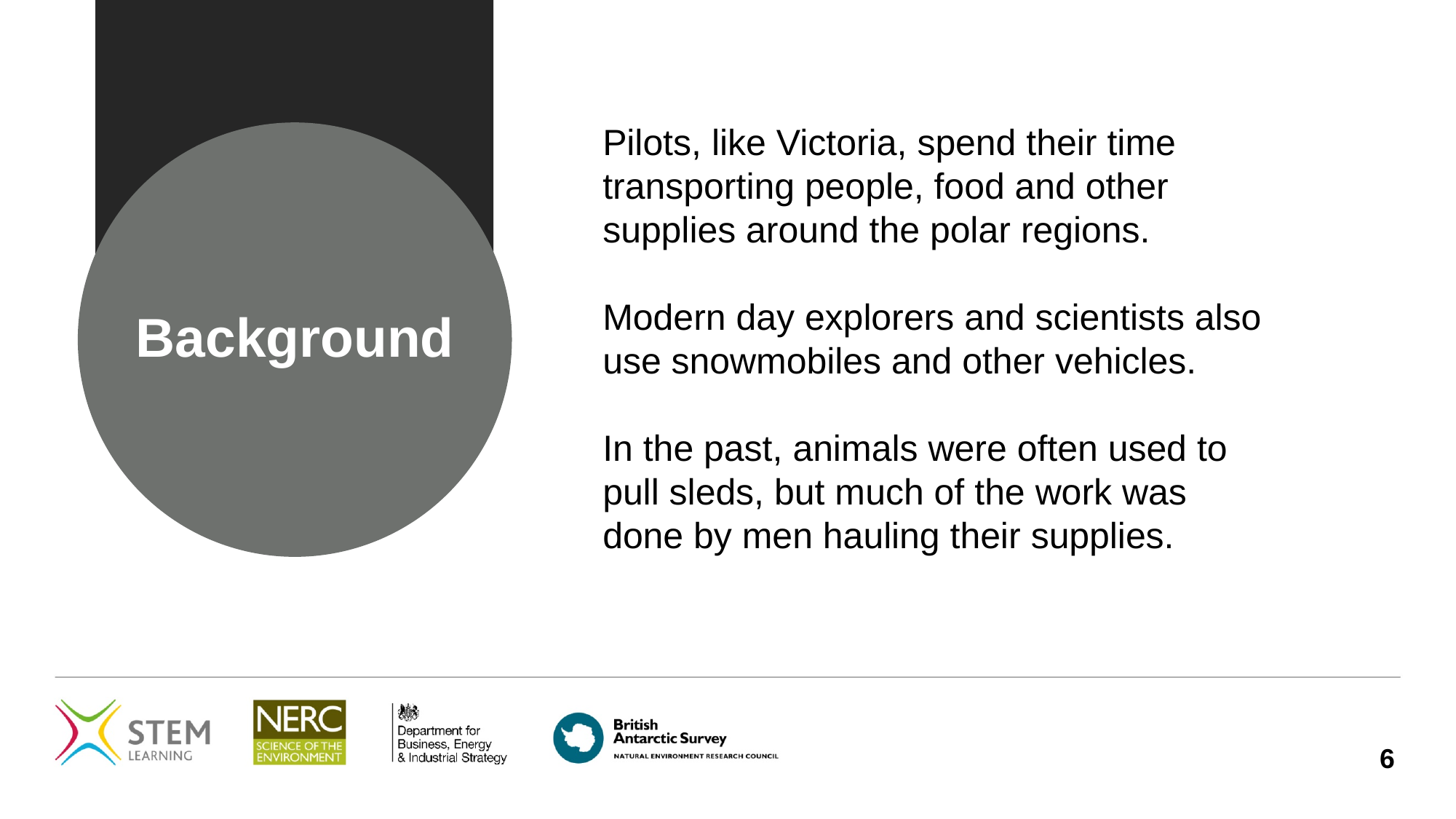

Pilots, like Victoria, spend their time transporting people, food and other supplies around the polar regions.

Modern day explorers and scientists also use snowmobiles and other vehicles.

In the past, animals were often used to pull sleds, but much of the work was done by men hauling their supplies.

# Background
6